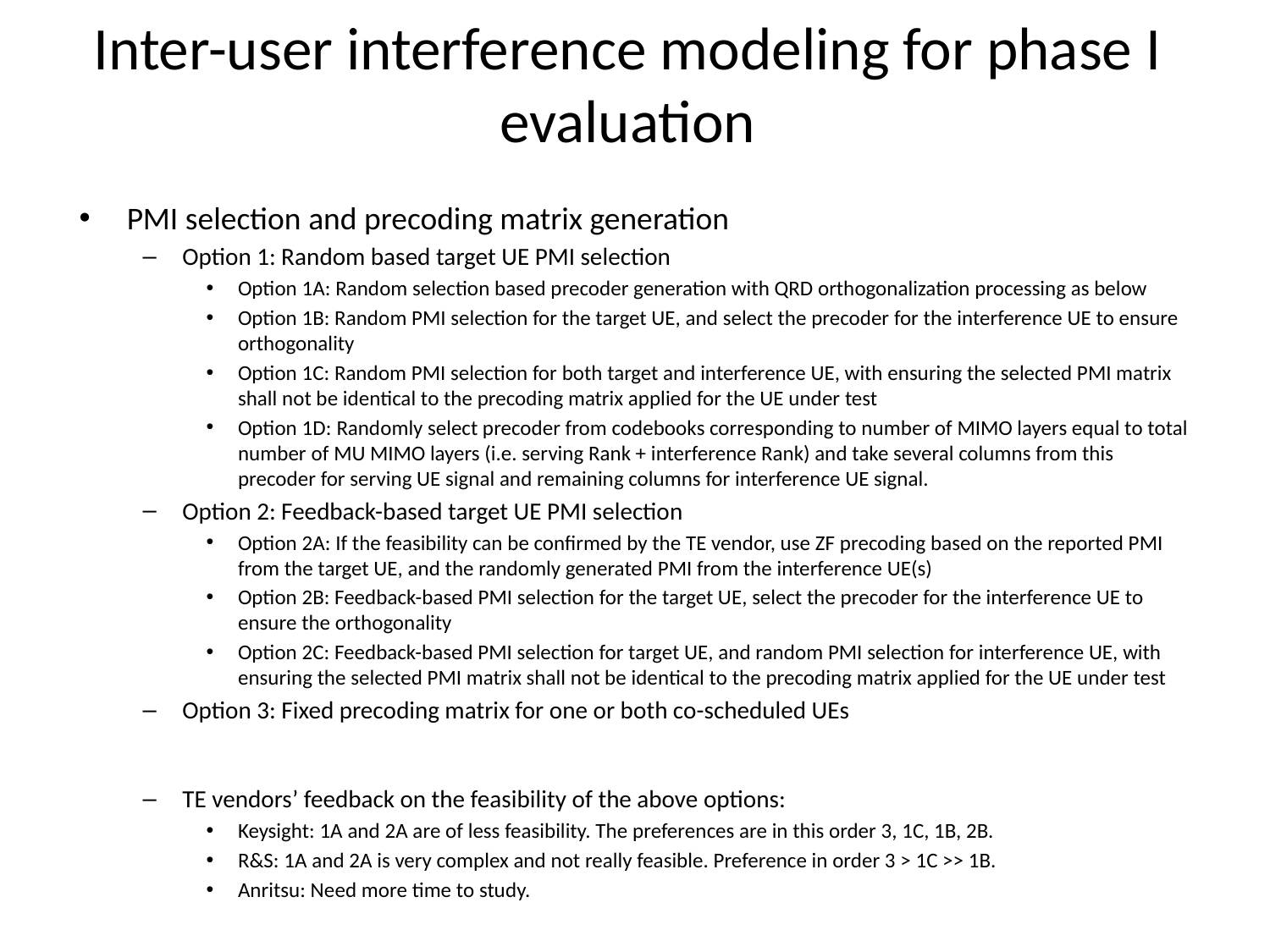

# Inter-user interference modeling for phase I evaluation
PMI selection and precoding matrix generation
Option 1: Random based target UE PMI selection
Option 1A: Random selection based precoder generation with QRD orthogonalization processing as below
Option 1B: Random PMI selection for the target UE, and select the precoder for the interference UE to ensure orthogonality
Option 1C: Random PMI selection for both target and interference UE, with ensuring the selected PMI matrix shall not be identical to the precoding matrix applied for the UE under test
Option 1D: Randomly select precoder from codebooks corresponding to number of MIMO layers equal to total number of MU MIMO layers (i.e. serving Rank + interference Rank) and take several columns from this precoder for serving UE signal and remaining columns for interference UE signal.
Option 2: Feedback-based target UE PMI selection
Option 2A: If the feasibility can be confirmed by the TE vendor, use ZF precoding based on the reported PMI from the target UE, and the randomly generated PMI from the interference UE(s)
Option 2B: Feedback-based PMI selection for the target UE, select the precoder for the interference UE to ensure the orthogonality
Option 2C: Feedback-based PMI selection for target UE, and random PMI selection for interference UE, with ensuring the selected PMI matrix shall not be identical to the precoding matrix applied for the UE under test
Option 3: Fixed precoding matrix for one or both co-scheduled UEs

TE vendors’ feedback on the feasibility of the above options:
Keysight: 1A and 2A are of less feasibility. The preferences are in this order 3, 1C, 1B, 2B.
R&S: 1A and 2A is very complex and not really feasible. Preference in order 3 > 1C >> 1B.
Anritsu: Need more time to study.